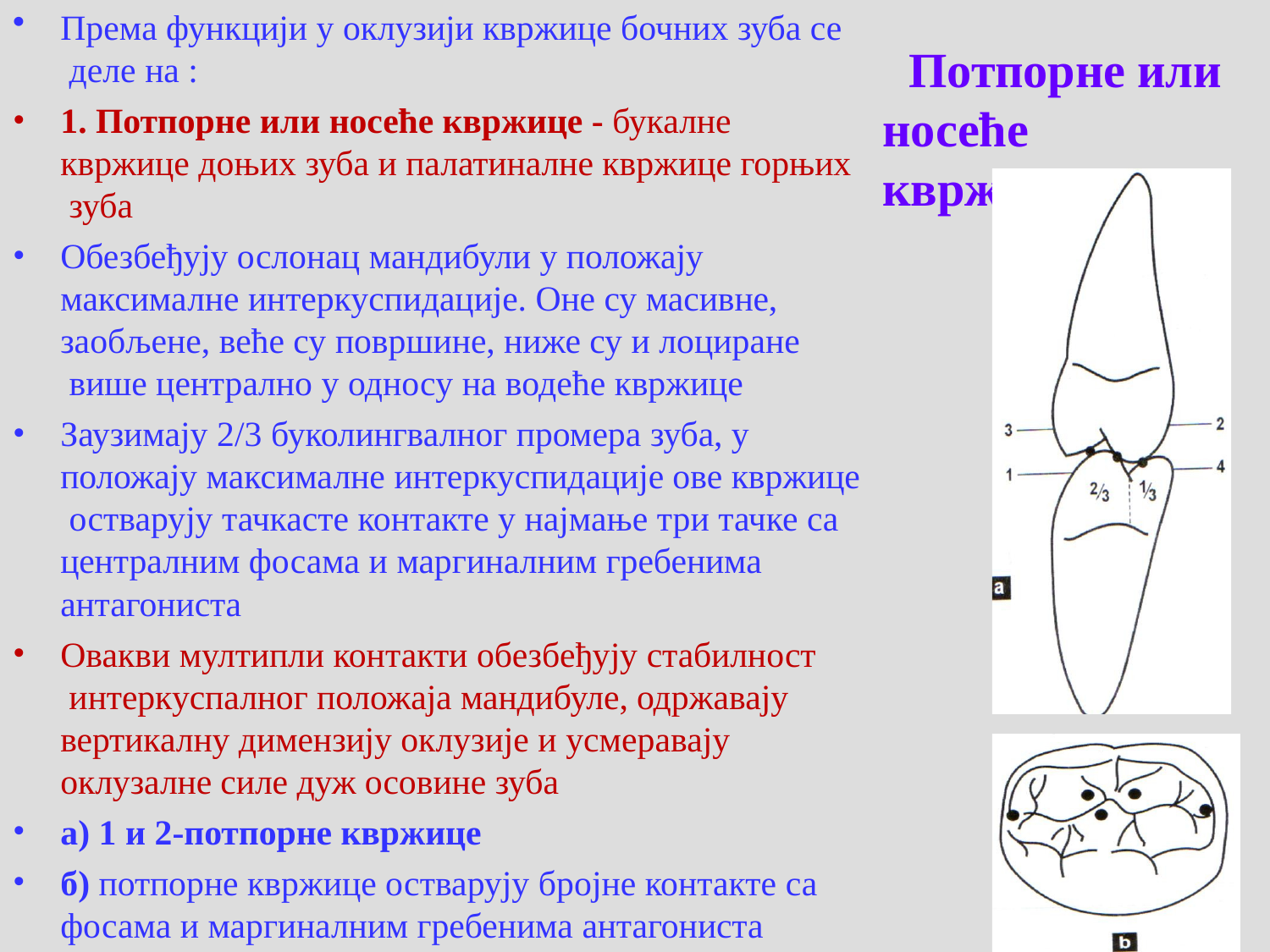

Према функцији у оклузији квржице бочних зуба се  деле на :
1. Потпорне или носеће квржице - букалне
квржице доњих зуба и палатиналне квржице горњих  зуба
Обезбеђују ослонац мандибули у положају
максималне интеркуспидације. Оне су масивне,  заобљене, веће су површине, ниже су и лоциране  више централно у односу на водеће квржице
Заузимају 2/3 буколингвалног промера зуба, у  положају максималне интеркуспидације ове квржице  остварују тачкасте контакте у најмање три тачке са  централним фосама и маргиналним гребенима
антагониста
Овакви мултипли контакти обезбеђују стабилност  интеркуспалног положаја мандибуле, одржавају  вертикалну димензију оклузије и усмеравају  оклузалне силе дуж осовине зуба
а) 1 и 2-потпорне квржице
б) потпорне квржице остварују бројне контакте са  фосама и маргиналним гребенима антагониста
# Потпорне или  носеће	квржице